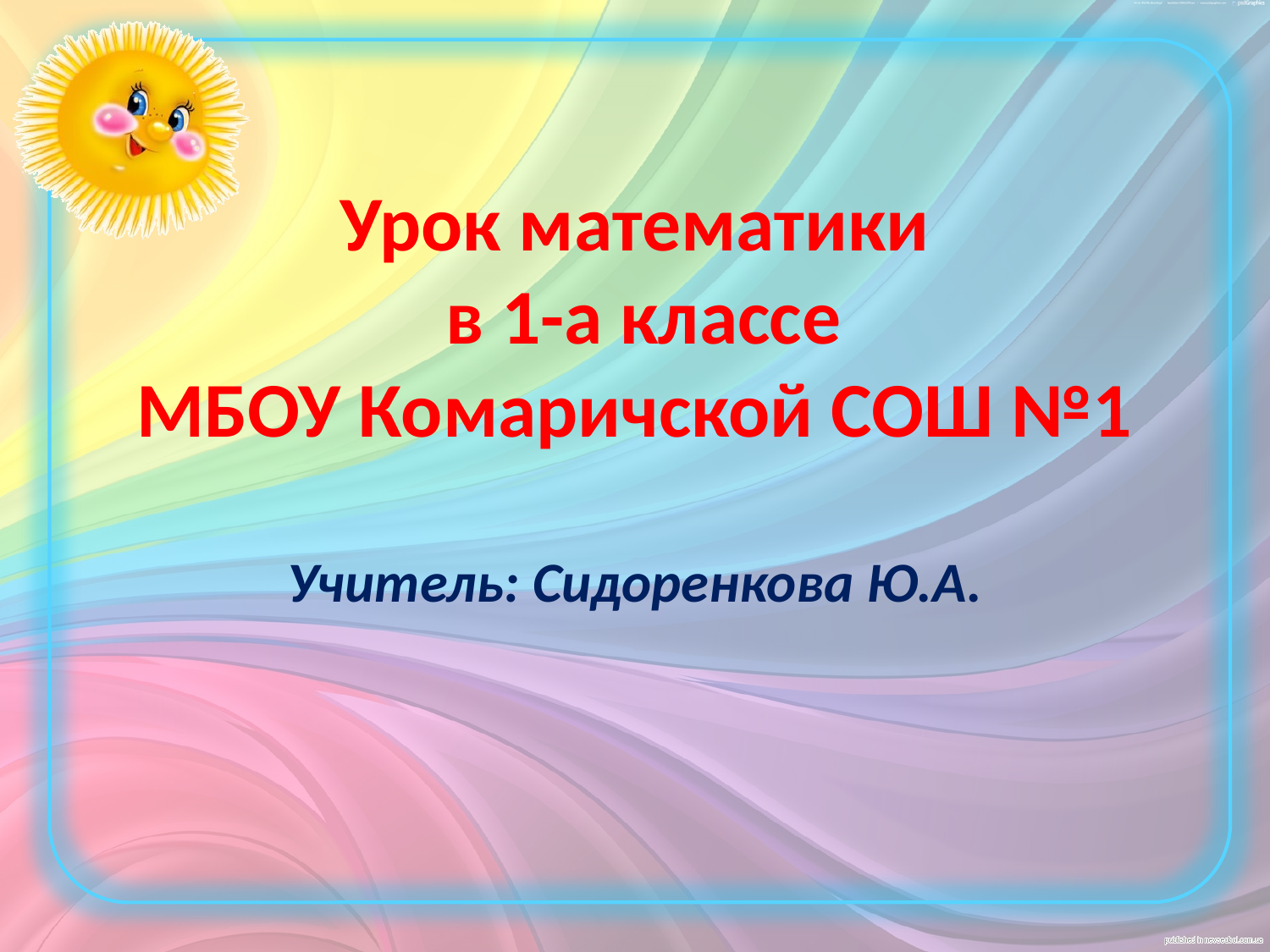

# Урок математики в 1-а классе МБОУ Комаричской СОШ №1
Учитель: Сидоренкова Ю.А.